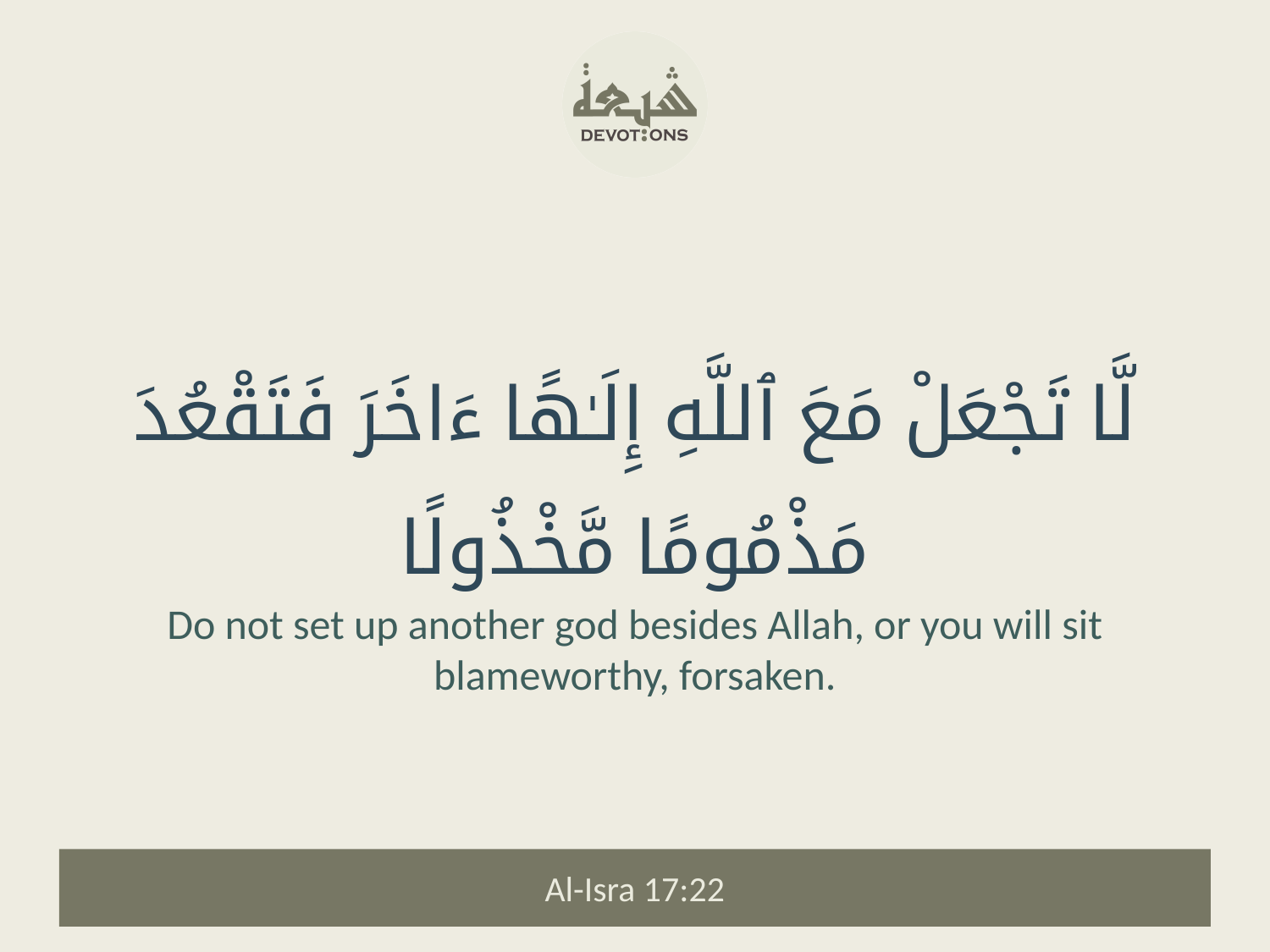

لَّا تَجْعَلْ مَعَ ٱللَّهِ إِلَـٰهًا ءَاخَرَ فَتَقْعُدَ مَذْمُومًا مَّخْذُولًا
Do not set up another god besides Allah, or you will sit blameworthy, forsaken.
Al-Isra 17:22